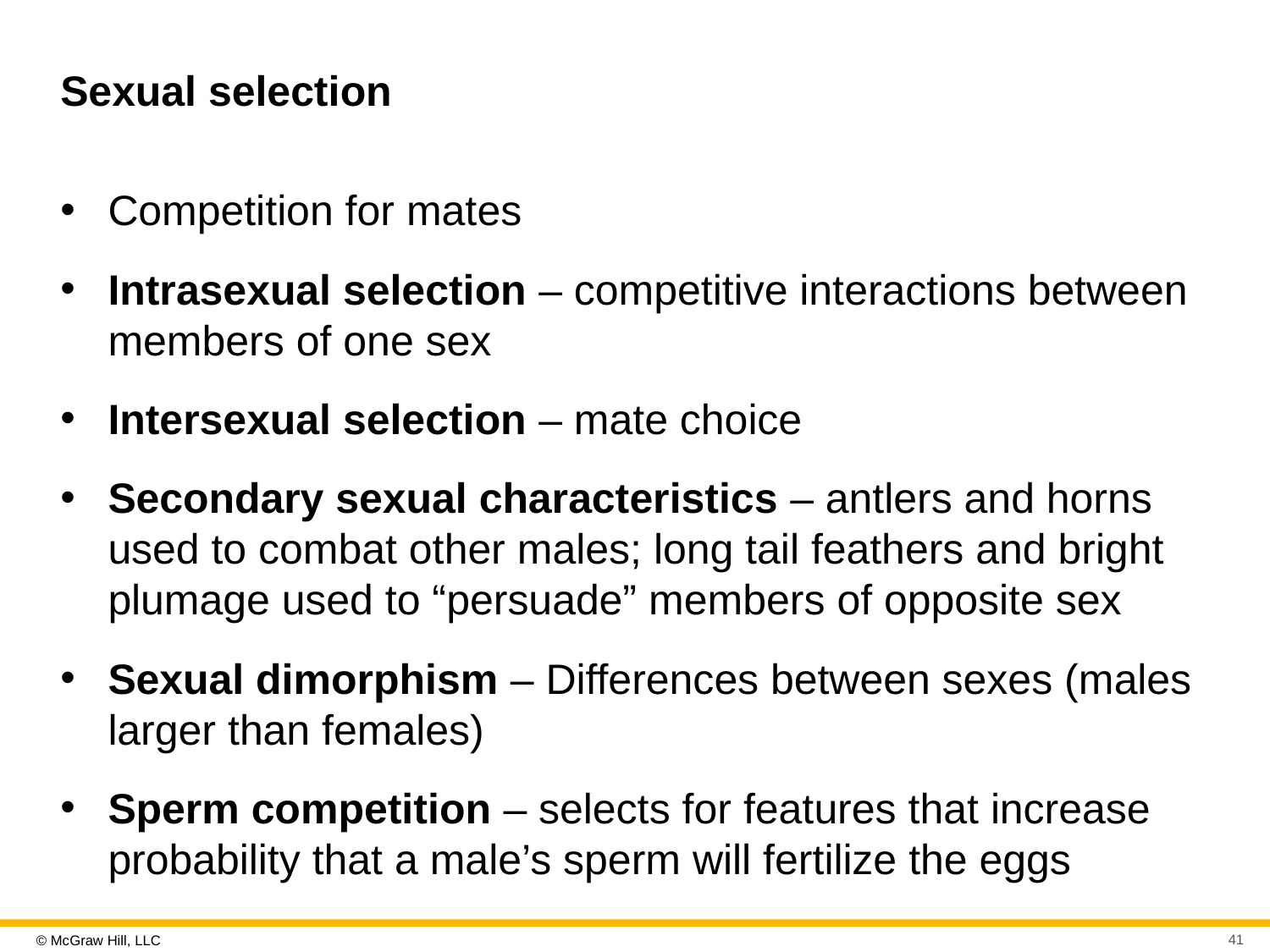

# Sexual selection
Competition for mates
Intrasexual selection – competitive interactions between members of one sex
Intersexual selection – mate choice
Secondary sexual characteristics – antlers and horns used to combat other males; long tail feathers and bright plumage used to “persuade” members of opposite sex
Sexual dimorphism – Differences between sexes (males larger than females)
Sperm competition – selects for features that increase probability that a male’s sperm will fertilize the eggs
41